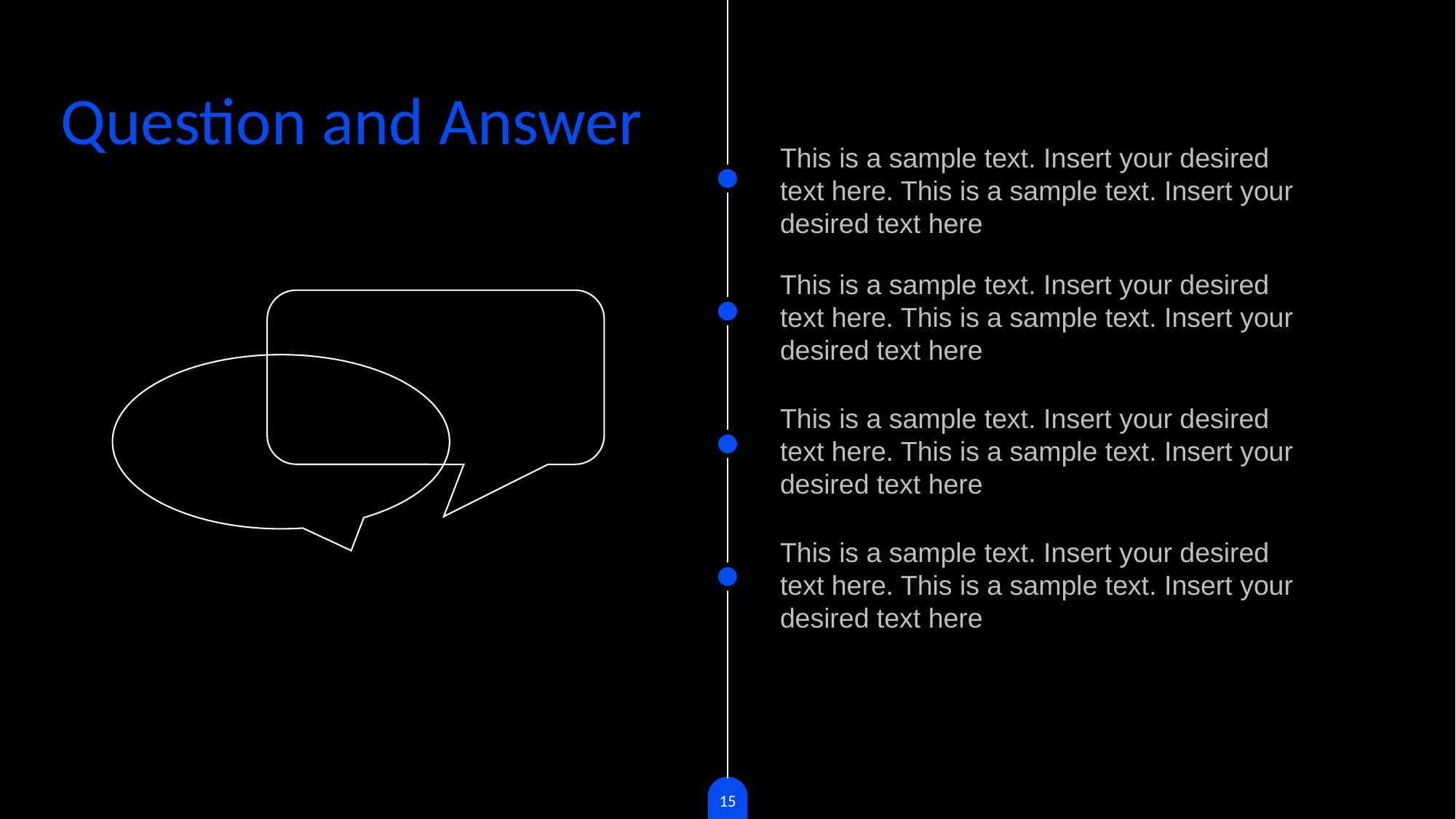

# Question and Answer
This is a sample text. Insert your desired text here. This is a sample text. Insert your desired text here

This is a sample text. Insert your desired text here. This is a sample text. Insert your desired text here

This is a sample text. Insert your desired text here. This is a sample text. Insert your desired text here

This is a sample text. Insert your desired text here. This is a sample text. Insert your desired text here